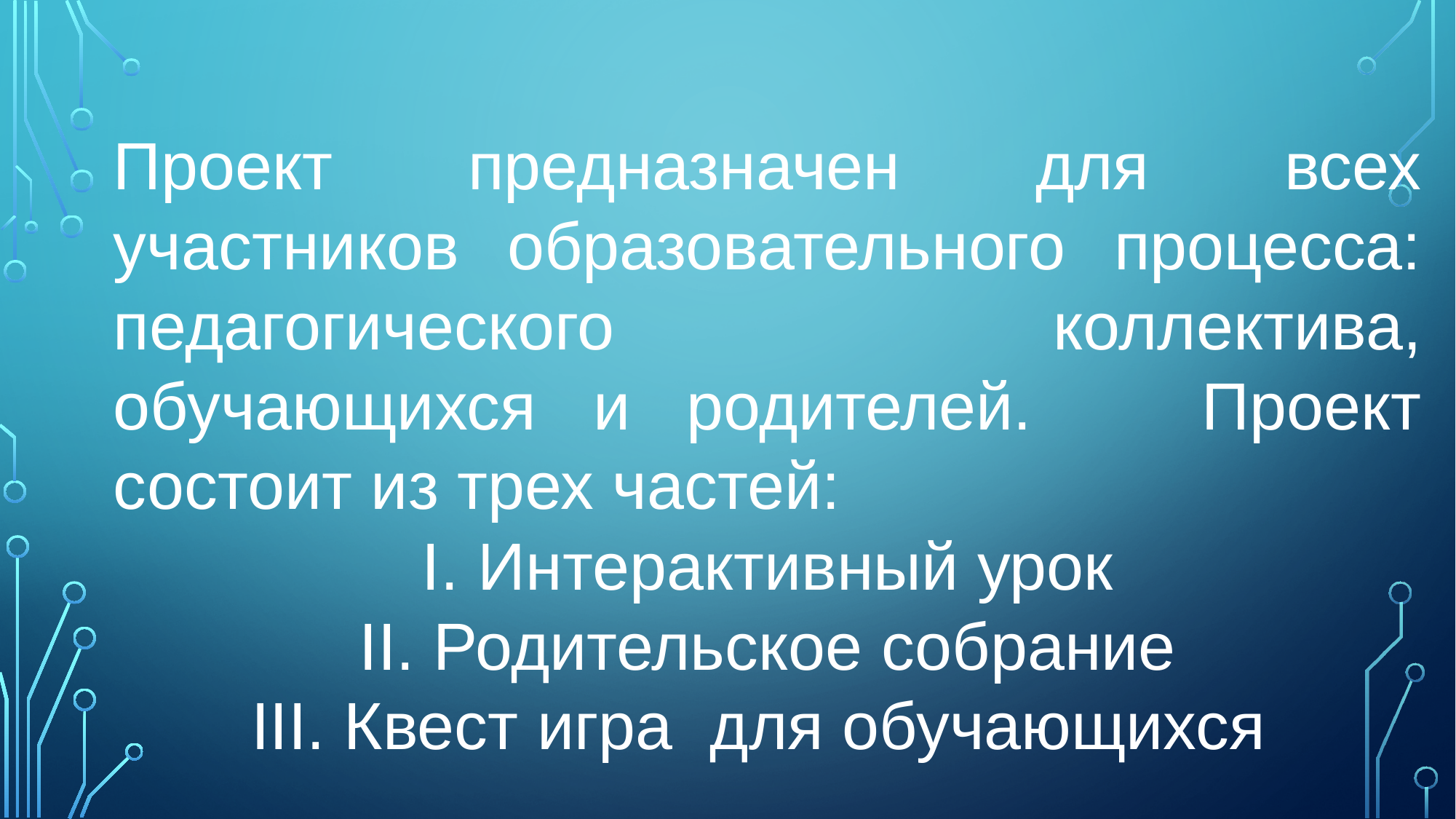

Проект предназначен для всех участников образовательного процесса: педагогического коллектива, обучающихся и родителей.   Проект состоит из трех частей:
I. Интерактивный урок
II. Родительское собрание
III. Квест игра  для обучающихся